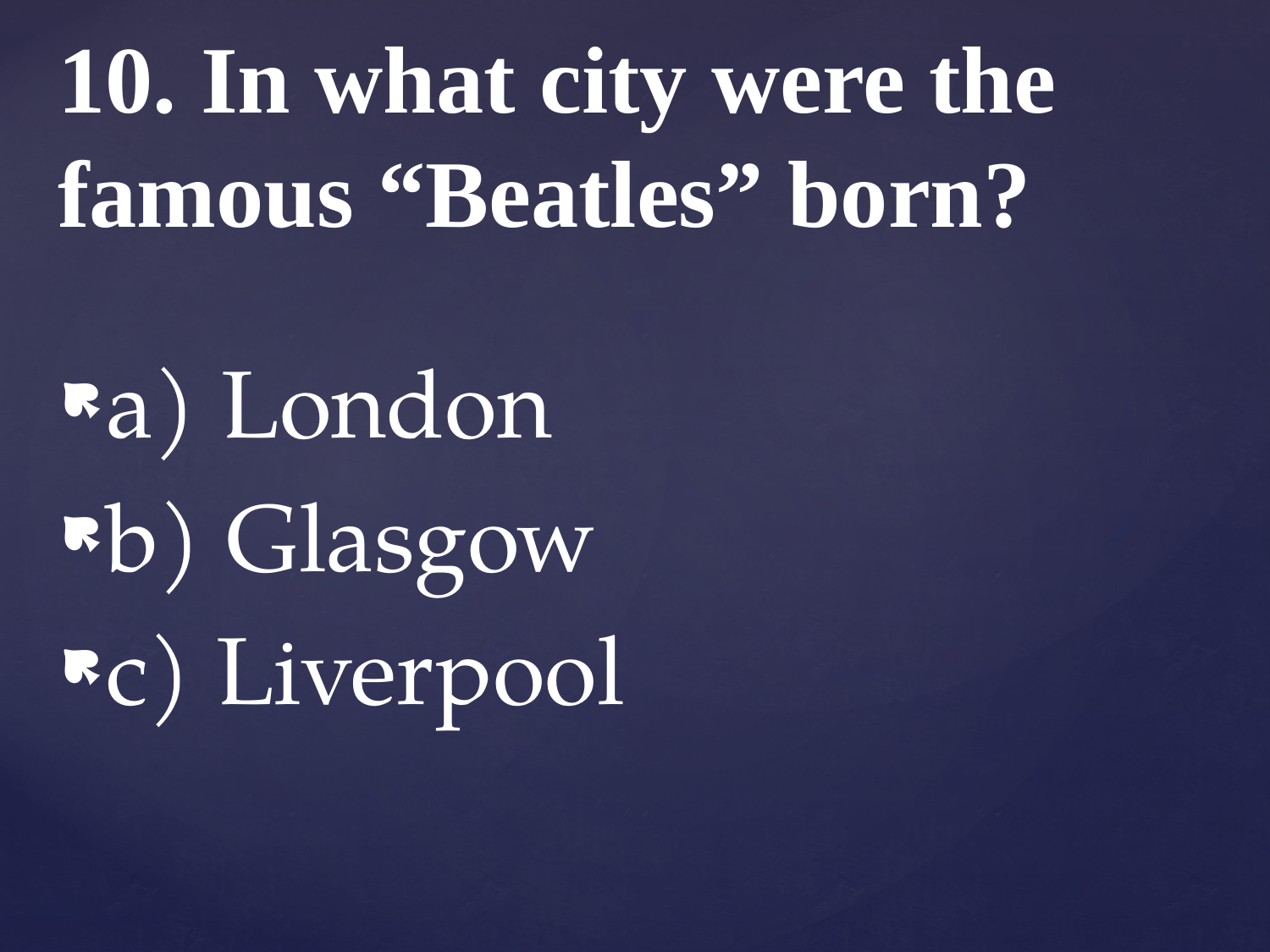

# 10. In what city were the famous “Beatles” born?
a) London
b) Glasgow
c) Liverpool